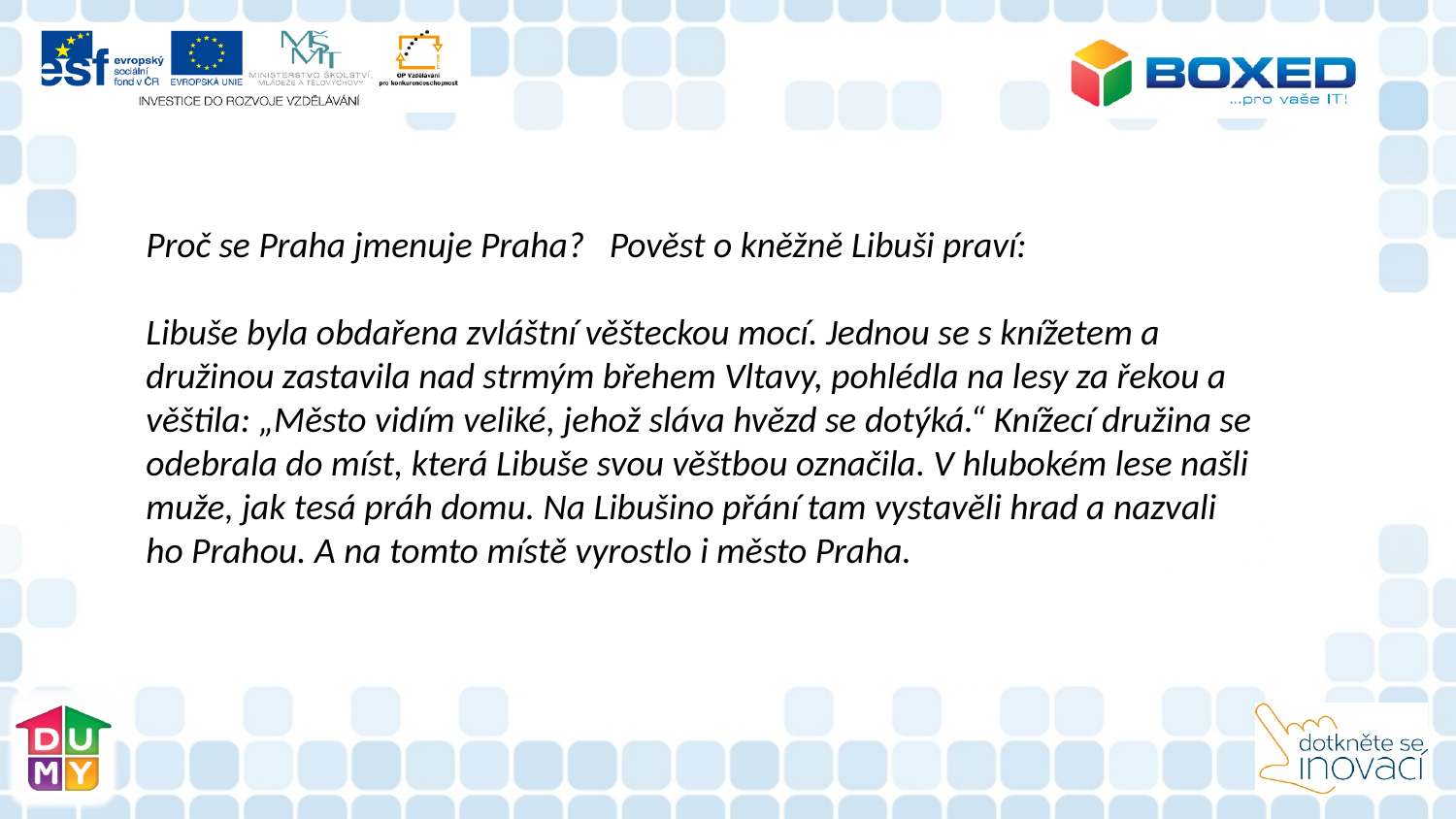

Proč se Praha jmenuje Praha?   Pověst o kněžně Libuši praví:

Libuše byla obdařena zvláštní věšteckou mocí. Jednou se s knížetem a družinou zastavila nad strmým břehem Vltavy, pohlédla na lesy za řekou a věštila: „Město vidím veliké, jehož sláva hvězd se dotýká.“ Knížecí družina se odebrala do míst, která Libuše svou věštbou označila. V hlubokém lese našli muže, jak tesá práh domu. Na Libušino přání tam vystavěli hrad a nazvali ho Prahou. A na tomto místě vyrostlo i město Praha.